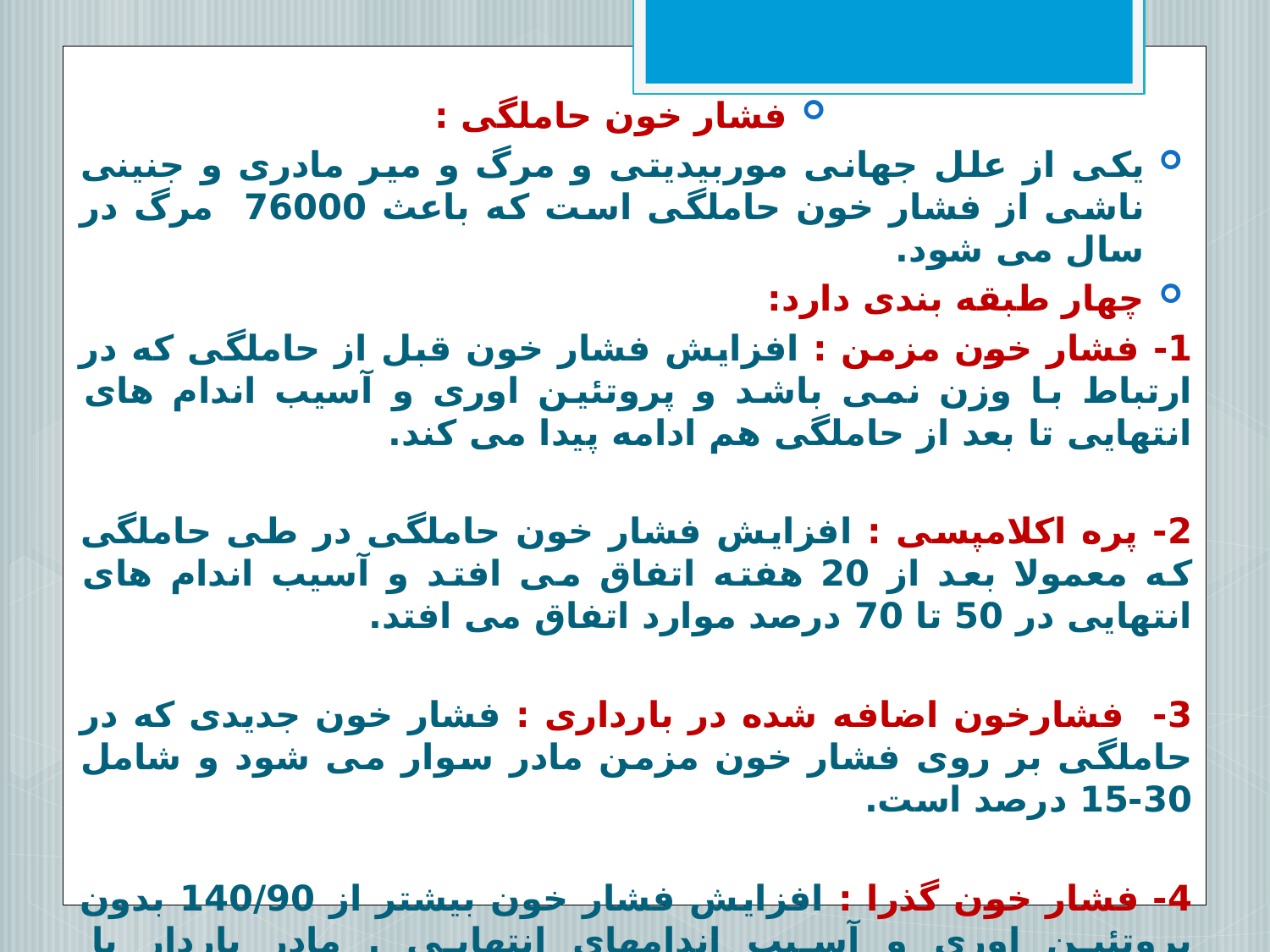

فشار خون حاملگی :
یکی از علل جهانی موربیدیتی و مرگ و میر مادری و جنینی ناشی از فشار خون حاملگی است که باعث 76000  مرگ در سال می شود.
چهار طبقه بندی دارد:
1- فشار خون مزمن : افزایش فشار خون قبل از حاملگی که در ارتباط با وزن نمی باشد و پروتئین اوری و آسیب اندام های انتهایی تا بعد از حاملگی هم ادامه پیدا می کند.

2- پره اکلامپسی : افزایش فشار خون حاملگی در طی حاملگی که معمولا بعد از 20 هفته اتفاق می افتد و آسیب اندام های انتهایی در 50 تا 70 درصد موارد اتفاق می افتد.

3-  فشارخون اضافه شده در بارداری : فشار خون جدیدی که در حاملگی بر روی فشار خون مزمن مادر سوار می شود و شامل 30-15 درصد است.

4- فشار خون گذرا : افزایش فشار خون بیشتر از 140/90 بدون پروتئین اوری و آسیب اندامهای انتهایی . مادر باردار با فشارخون نرمال در انتهای حاملگی ، در طول زایمان یا 24 ساعت بعد از زایمان دچار افزایش فشار خون می شوند و فشار خونشان تا 10 روز بعد  از زایمان نرمال می شود.